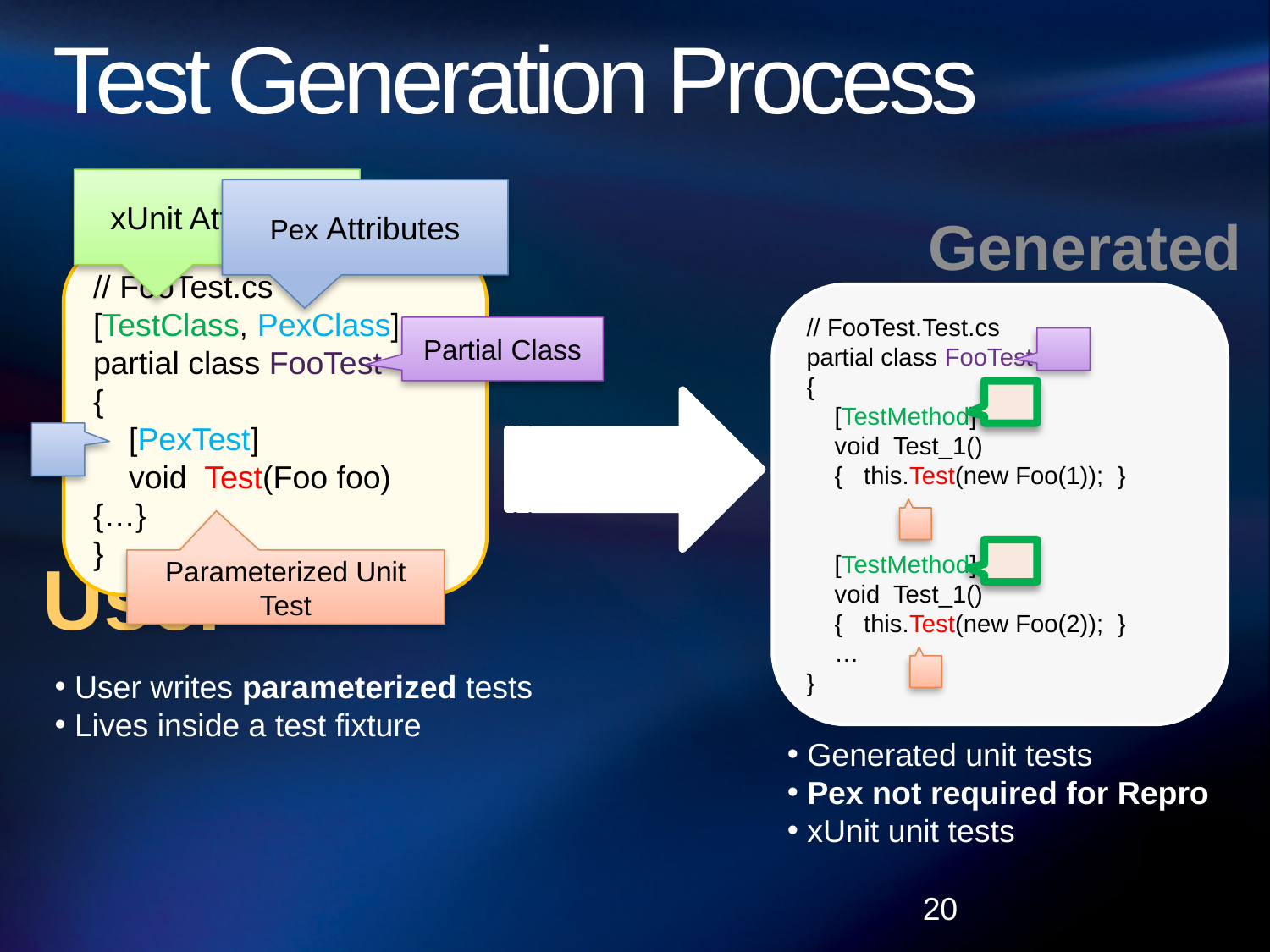

# Test Generation Process
xUnit Attributes

Pex Attributes

Generated
// FooTest.cs
[TestClass, PexClass]
partial class FooTest
{
    [PexTest]
    void  Test(Foo foo)  {…}
}
// FooTest.Test.cs
partial class FooTest
{
    [TestMethod]
    void  Test_1()
    {   this.Test(new Foo(1));  }

    [TestMethod]
    void  Test_1()
    {   this.Test(new Foo(2));  }
    …
}
Partial Class

Pex

Parameterized Unit Test

User

 User writes parameterized tests
 Lives inside a test fixture

 Generated unit tests
 Pex not required for Repro
 xUnit unit tests

20